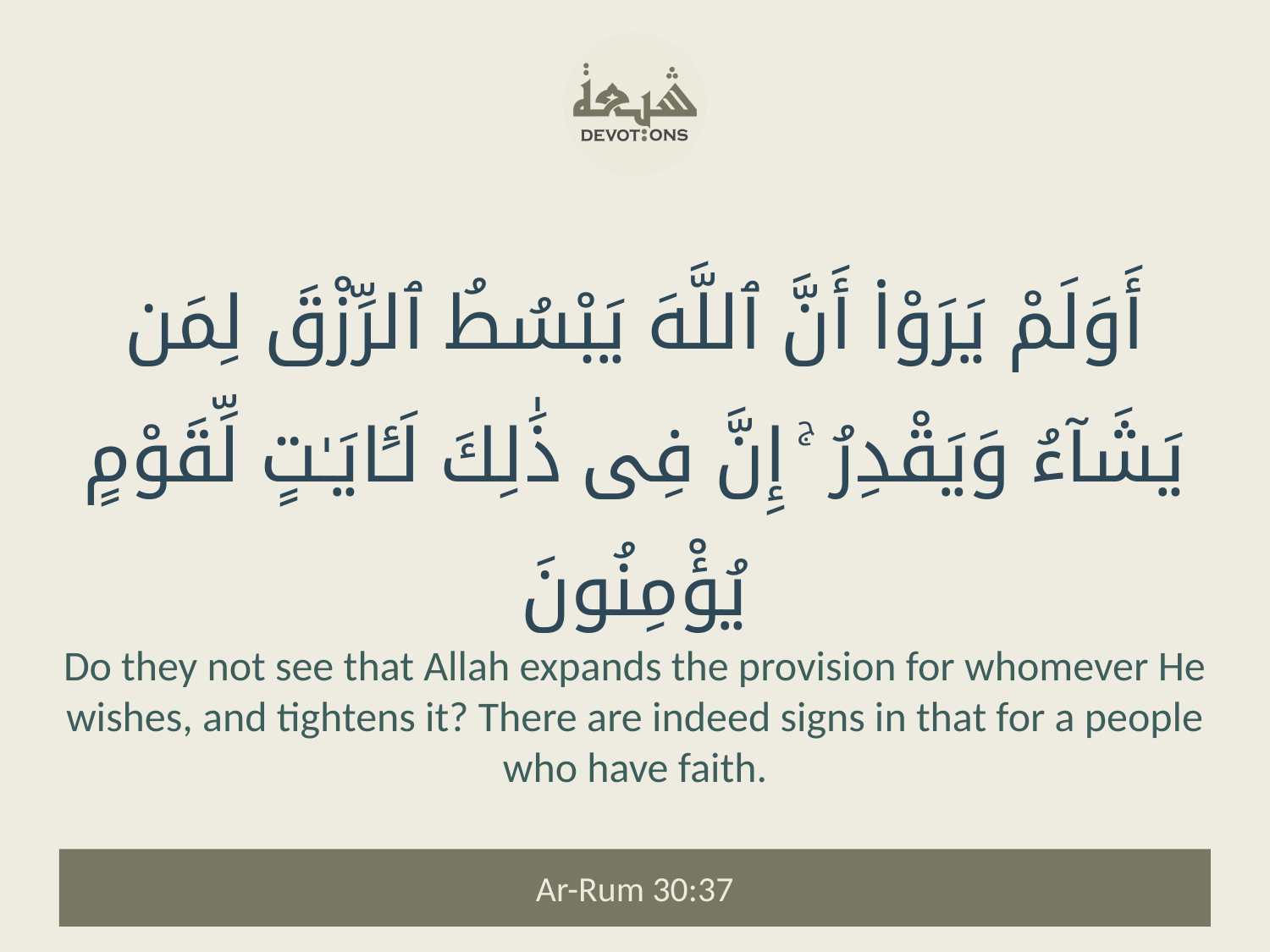

أَوَلَمْ يَرَوْا۟ أَنَّ ٱللَّهَ يَبْسُطُ ٱلرِّزْقَ لِمَن يَشَآءُ وَيَقْدِرُ ۚ إِنَّ فِى ذَٰلِكَ لَـَٔايَـٰتٍ لِّقَوْمٍ يُؤْمِنُونَ
Do they not see that Allah expands the provision for whomever He wishes, and tightens it? There are indeed signs in that for a people who have faith.
Ar-Rum 30:37